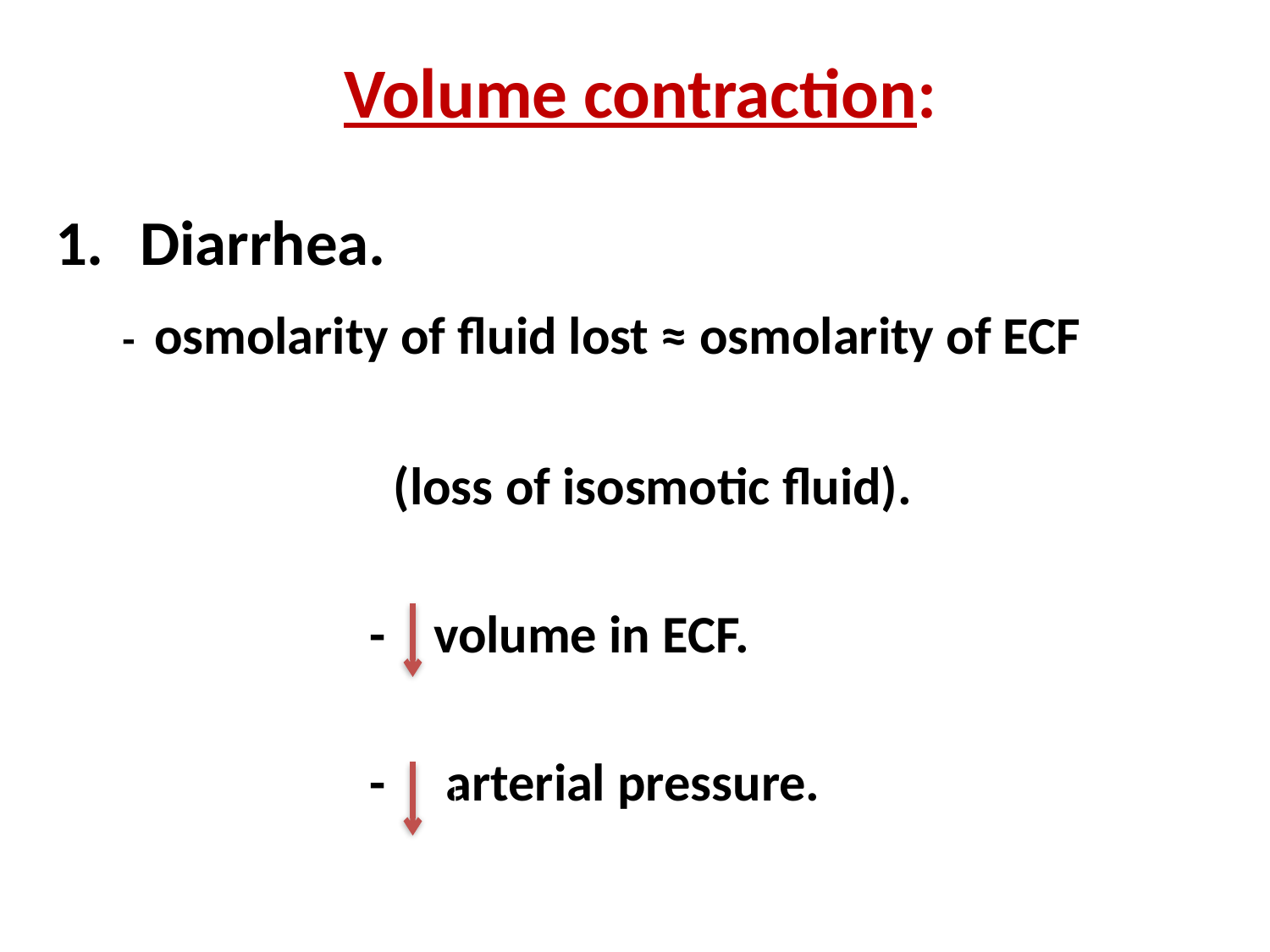

# Volume contraction:

Diarrhea.
     -  osmolarity of fluid lost ≈ osmolarity of ECF

       (loss of isosmotic fluid).

     -    volume in ECF.

     -     arterial pressure.